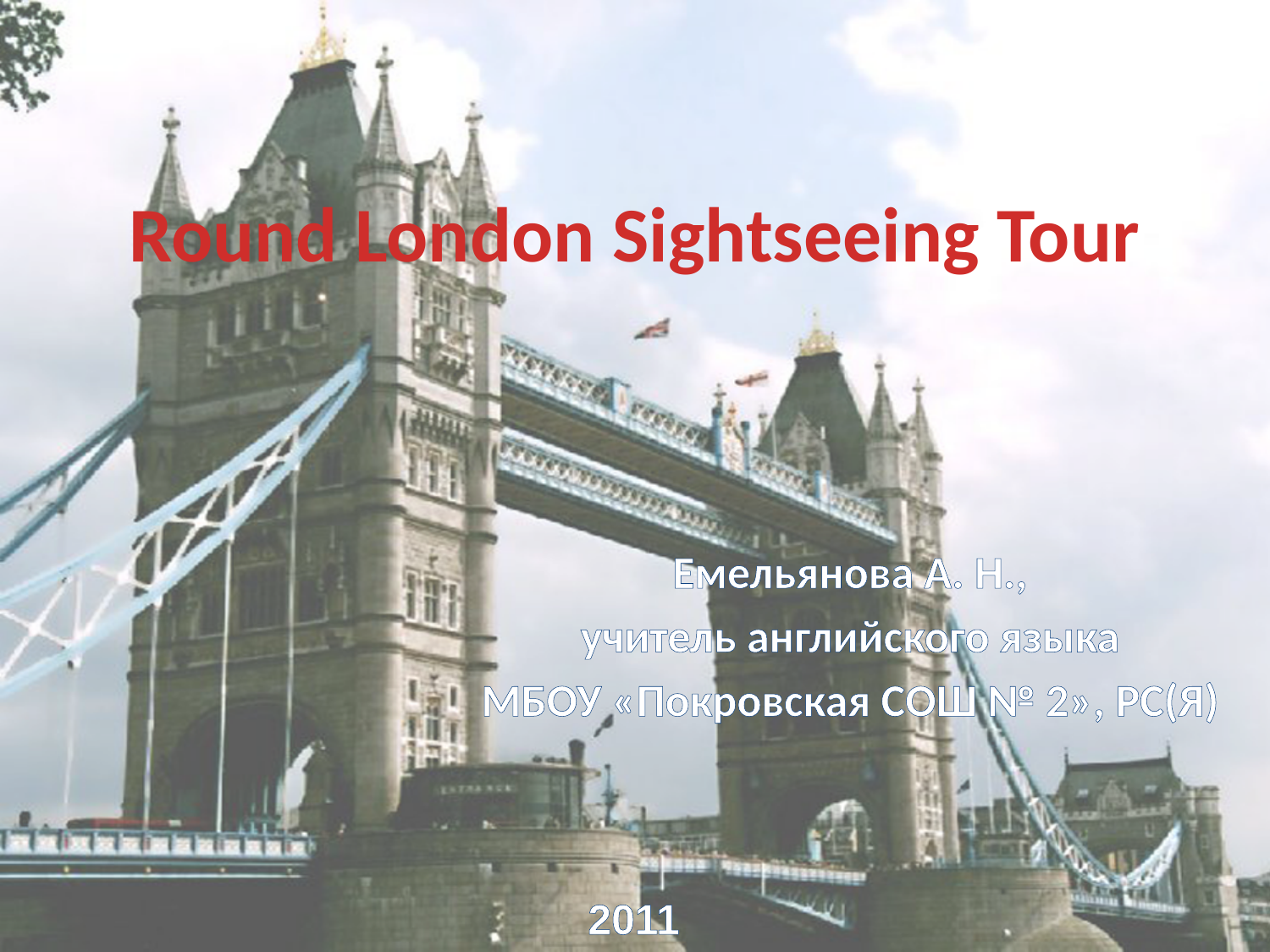

# Round London Sightseeing Tour
Емельянова А. Н.,
учитель английского языка
МБОУ «Покровская СОШ № 2», РС(Я)
2011